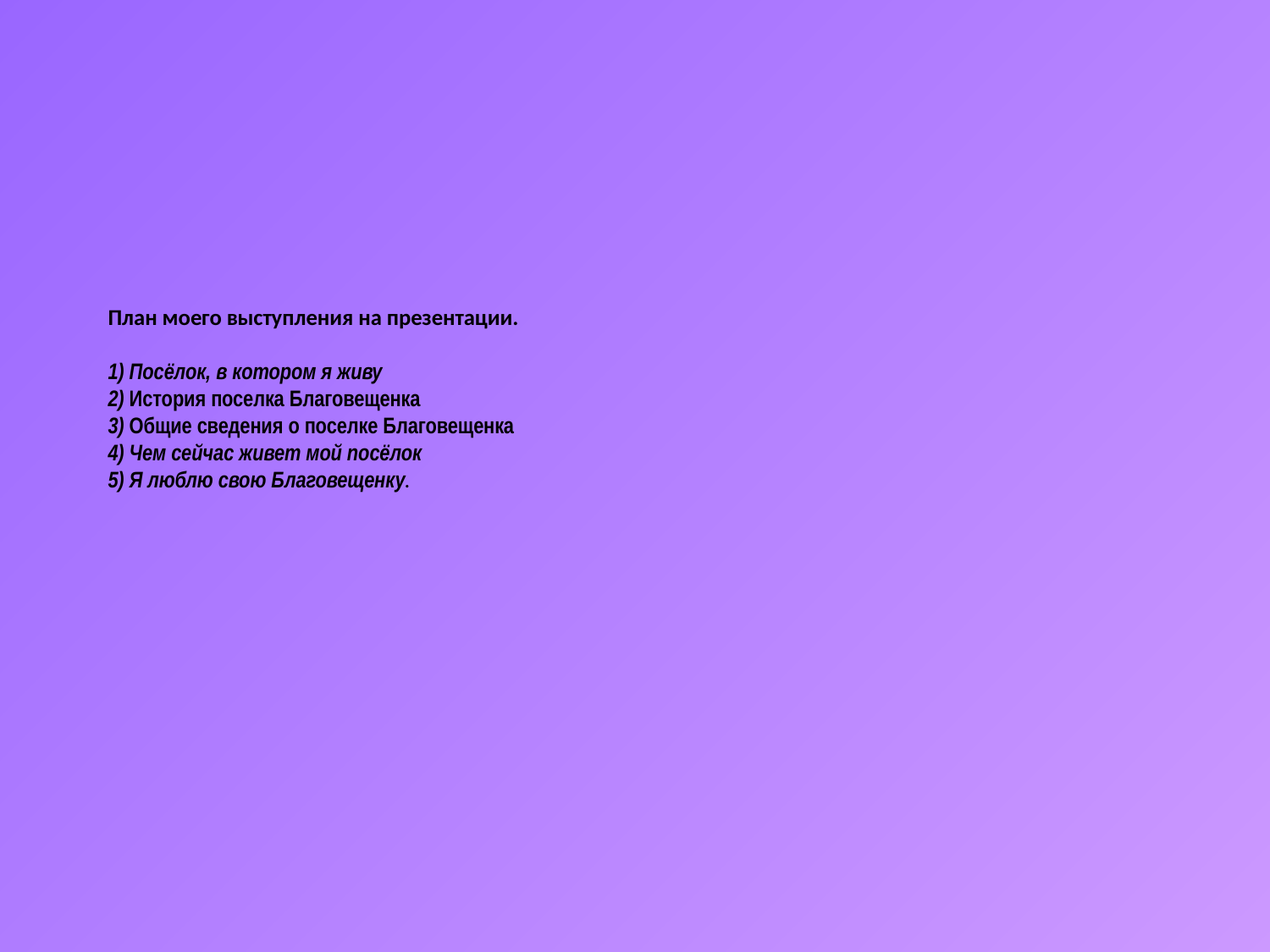

# План моего выступления на презентации. 1) Посёлок, в котором я живу 2) История поселка Благовещенка 3) Общие сведения о поселке Благовещенка 4) Чем сейчас живет мой посёлок 5) Я люблю свою Благовещенку.